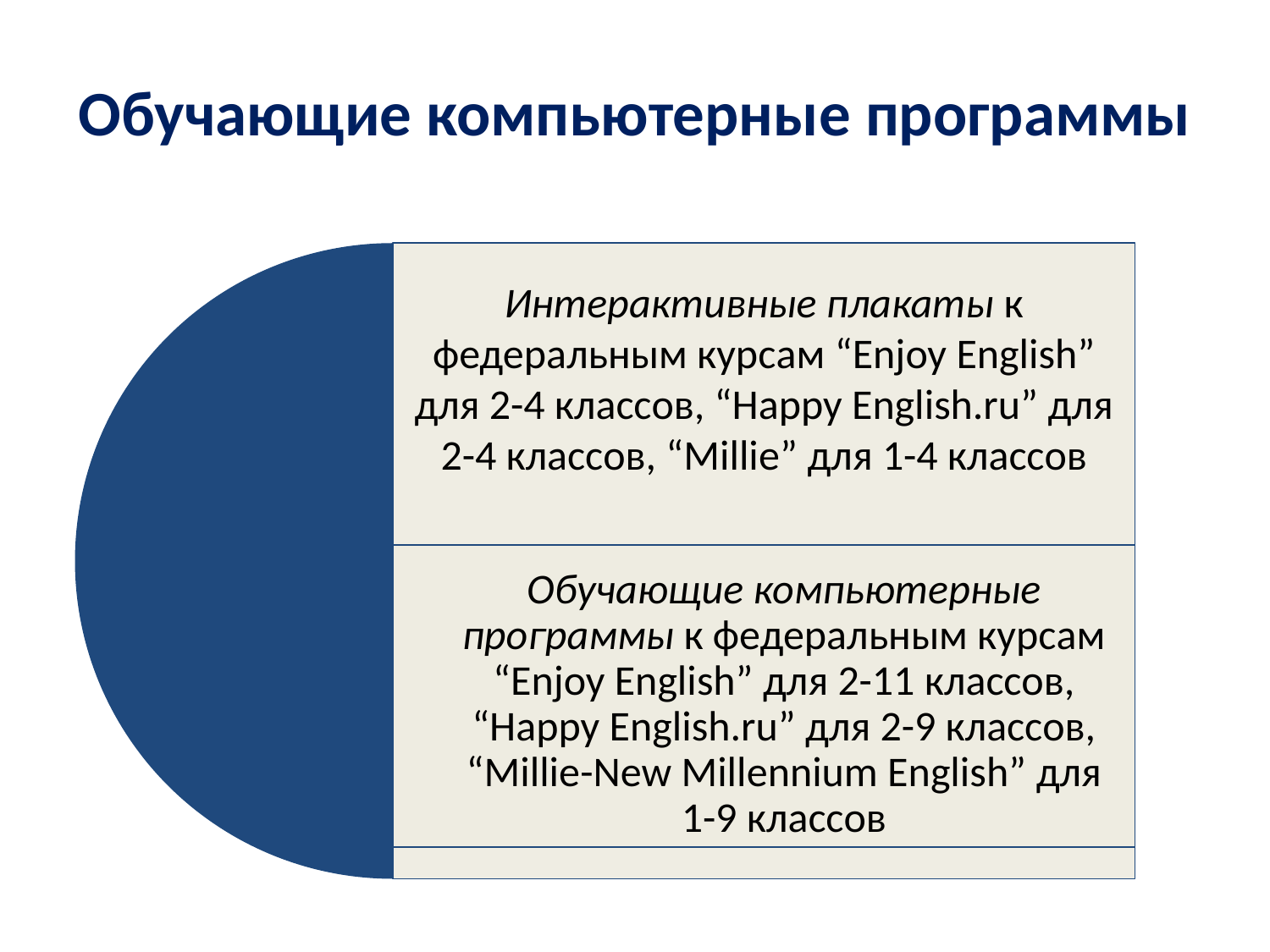

# Обучающие компьютерные программы
Интерактивные плакаты к федеральным курсам “Enjoy English” для 2-4 классов, “Happy English.ru” для 2-4 классов, “Millie” для 1-4 классов

Обучающие компьютерные программы к федеральным курсам “Enjoy English” для 2-11 классов, “Happy English.ru” для 2-9 классов, “Millie-New Millennium English” для 1-9 классов